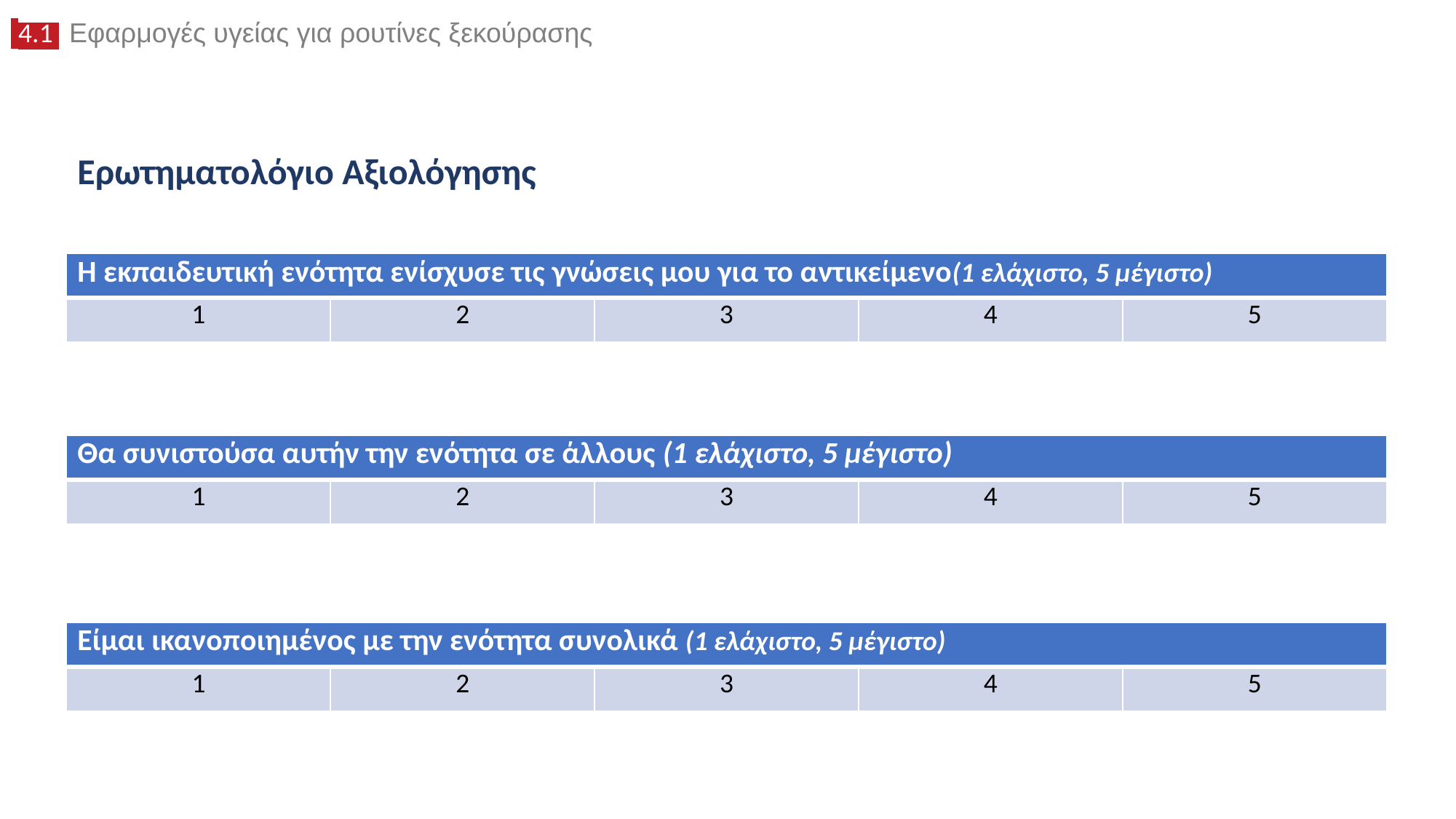

# Ερωτηματολόγιο Αξιολόγησης
| Η εκπαιδευτική ενότητα ενίσχυσε τις γνώσεις μου για το αντικείμενο(1 ελάχιστο, 5 μέγιστο) |  |  |  |  |
| --- | --- | --- | --- | --- |
| 1 | 2 | 3 | 4 | 5 |
| Θα συνιστούσα αυτήν την ενότητα σε άλλους (1 ελάχιστο, 5 μέγιστο) |  |  |  |  |
| --- | --- | --- | --- | --- |
| 1 | 2 | 3 | 4 | 5 |
| Είμαι ικανοποιημένος με την ενότητα συνολικά (1 ελάχιστο, 5 μέγιστο) |  |  |  |  |
| --- | --- | --- | --- | --- |
| 1 | 2 | 3 | 4 | 5 |